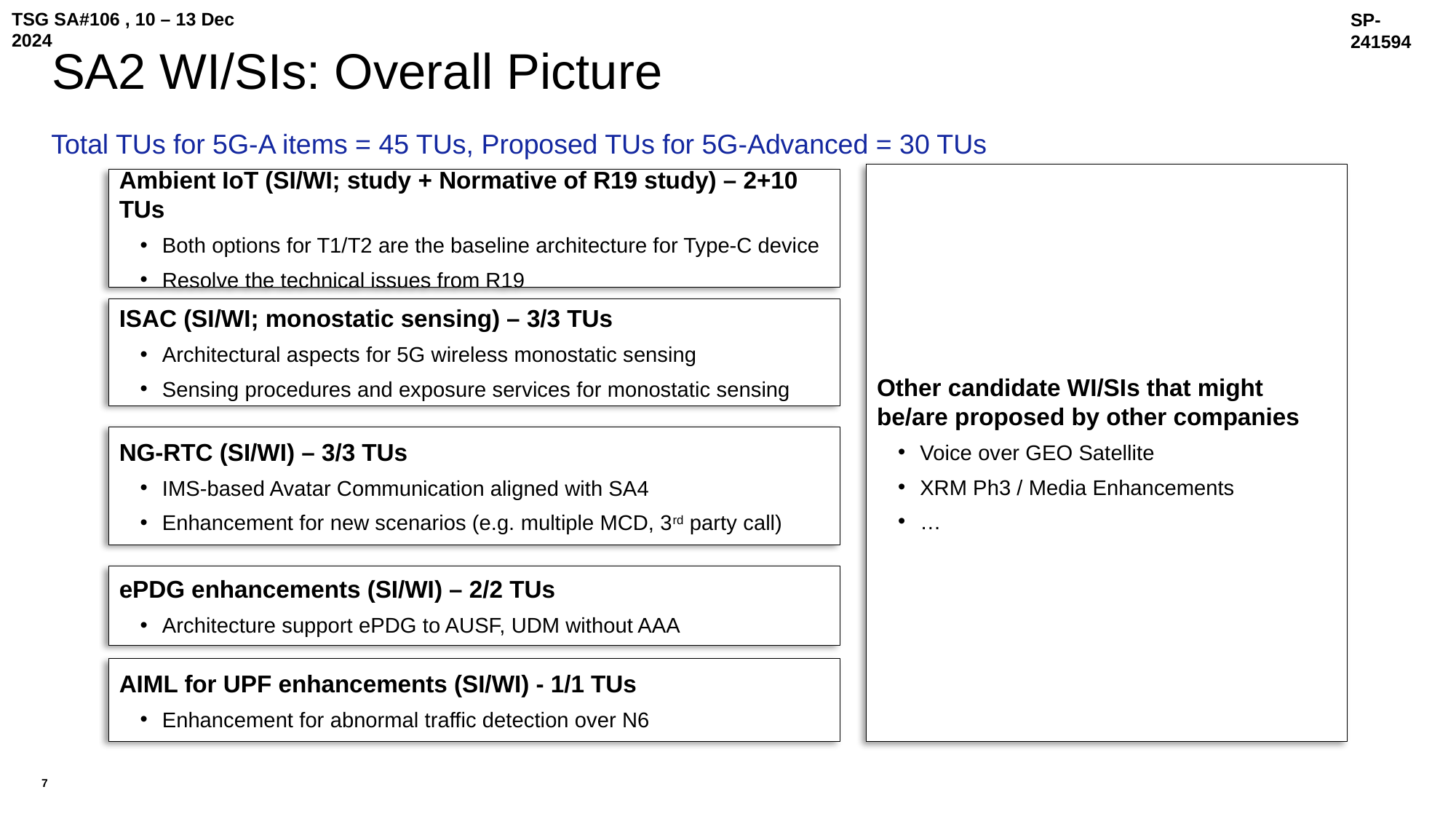

TSG SA#106 , 10 – 13 Dec 2024
SP-241594
SA2 WI/SIs: Overall Picture
Total TUs for 5G-A items = 45 TUs, Proposed TUs for 5G-Advanced = 30 TUs
Other candidate WI/SIs that might be/are proposed by other companies
Voice over GEO Satellite
XRM Ph3 / Media Enhancements
…
Ambient IoT (SI/WI; study + Normative of R19 study) – 2+10 TUs
Both options for T1/T2 are the baseline architecture for Type-C device
Resolve the technical issues from R19
ISAC (SI/WI; monostatic sensing) – 3/3 TUs
Architectural aspects for 5G wireless monostatic sensing
Sensing procedures and exposure services for monostatic sensing
NG-RTC (SI/WI) – 3/3 TUs
IMS-based Avatar Communication aligned with SA4
Enhancement for new scenarios (e.g. multiple MCD, 3rd party call)
ePDG enhancements (SI/WI) – 2/2 TUs
Architecture support ePDG to AUSF, UDM without AAA
AIML for UPF enhancements (SI/WI) - 1/1 TUs
Enhancement for abnormal traffic detection over N6